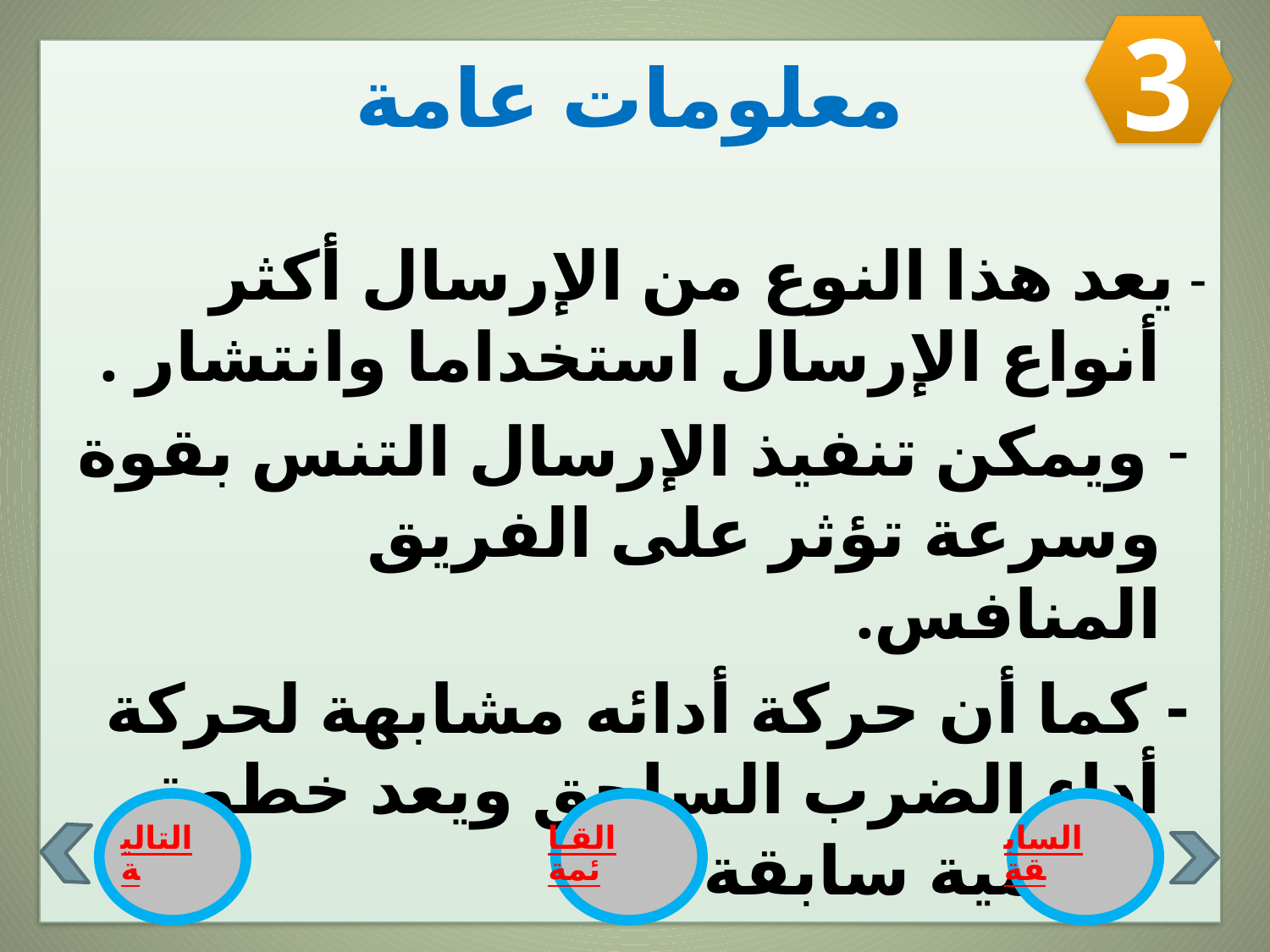

3
معلومات عامة

- يعد هذا النوع من الإرسال أكثر أنواع الإرسال استخداما وانتشار .
 - ويمكن تنفيذ الإرسال التنس بقوة وسرعة تؤثر على الفريق المنافس.
 - كما أن حركة أدائه مشابهة لحركة أداء الضرب الساحق ويعد خطوة تعليمية سابقة له .

التالية
القـائمة
السابقة